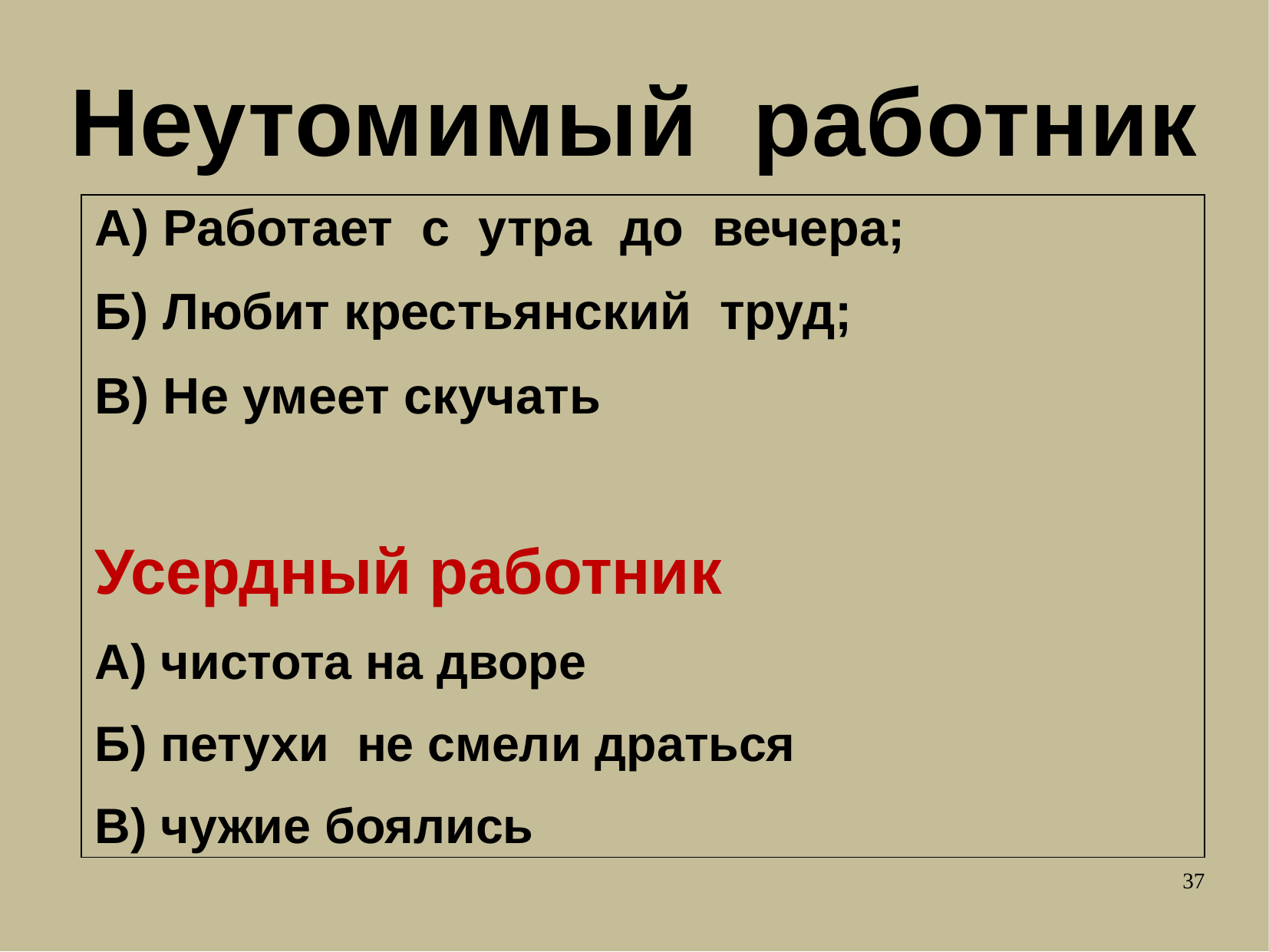

# Неутомимый  работник
А) Работает  с  утра  до  вечера;
Б) Любит крестьянский  труд;
В) Не умеет скучать

Усердный работник
А) чистота на дворе
Б) петухи  не смели драться
В) чужие боялись

37